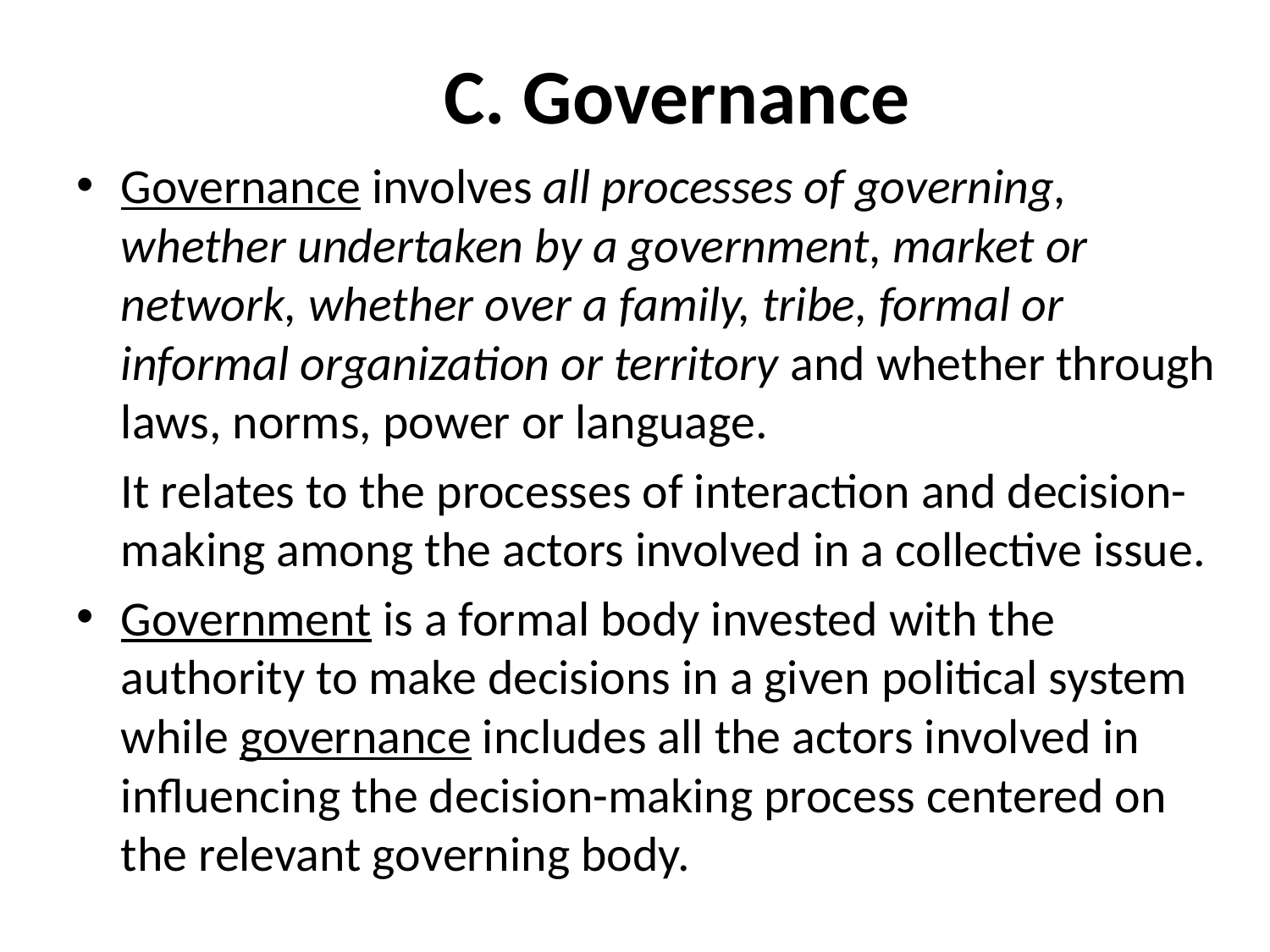

# C. Governance
Governance involves all processes of governing, whether undertaken by a government, market or network, whether over a family, tribe, formal or informal organization or territory and whether through laws, norms, power or language.
	It relates to the processes of interaction and decision-making among the actors involved in a collective issue.
Government is a formal body invested with the authority to make decisions in a given political system while governance includes all the actors involved in influencing the decision-making process centered on the relevant governing body.